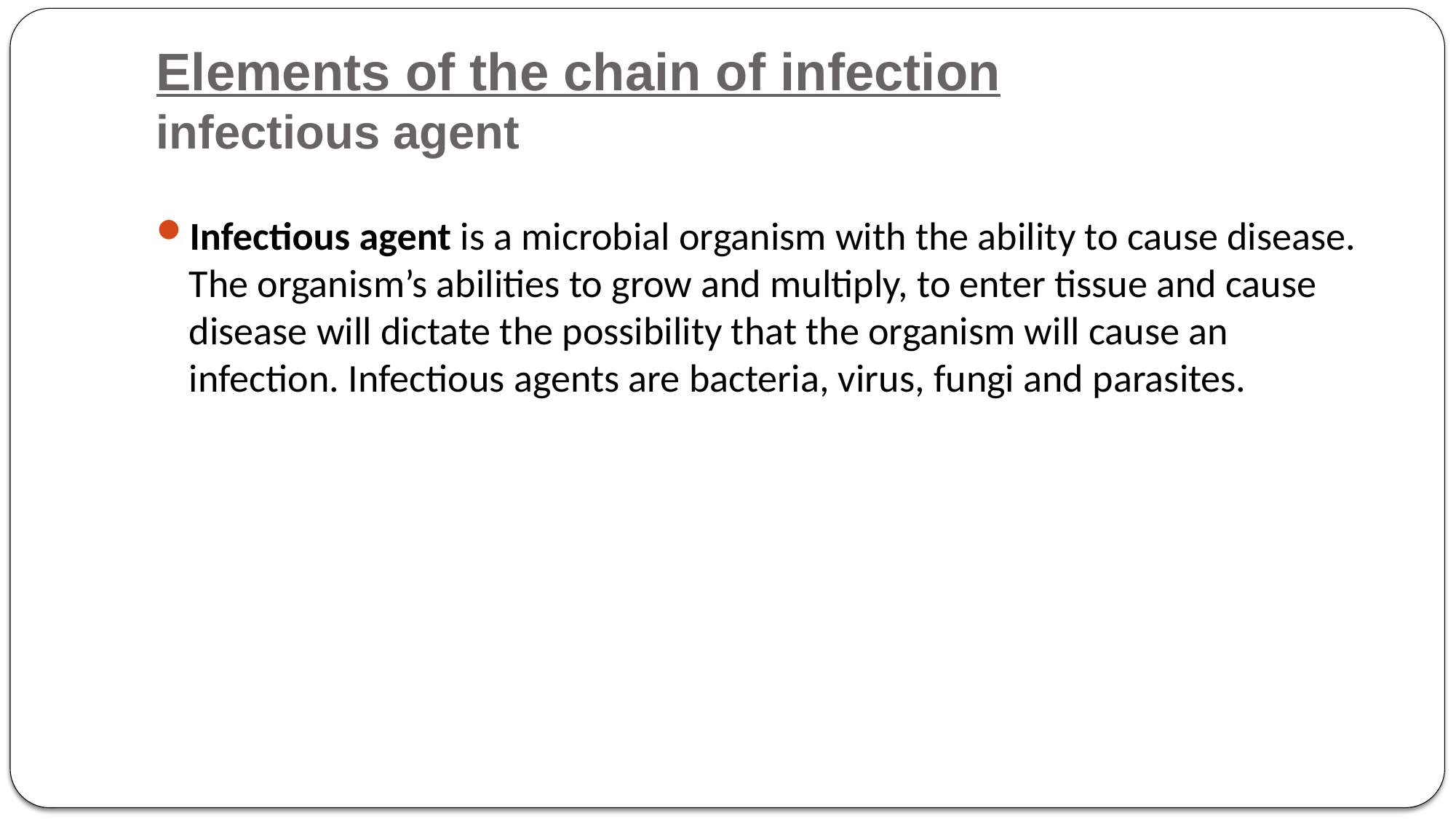

# Elements of the chain of infection infectious agent
Infectious agent is a microbial organism with the ability to cause disease. The organism’s abilities to grow and multiply, to enter tissue and cause disease will dictate the possibility that the organism will cause an infection. Infectious agents are bacteria, virus, fungi and parasites.